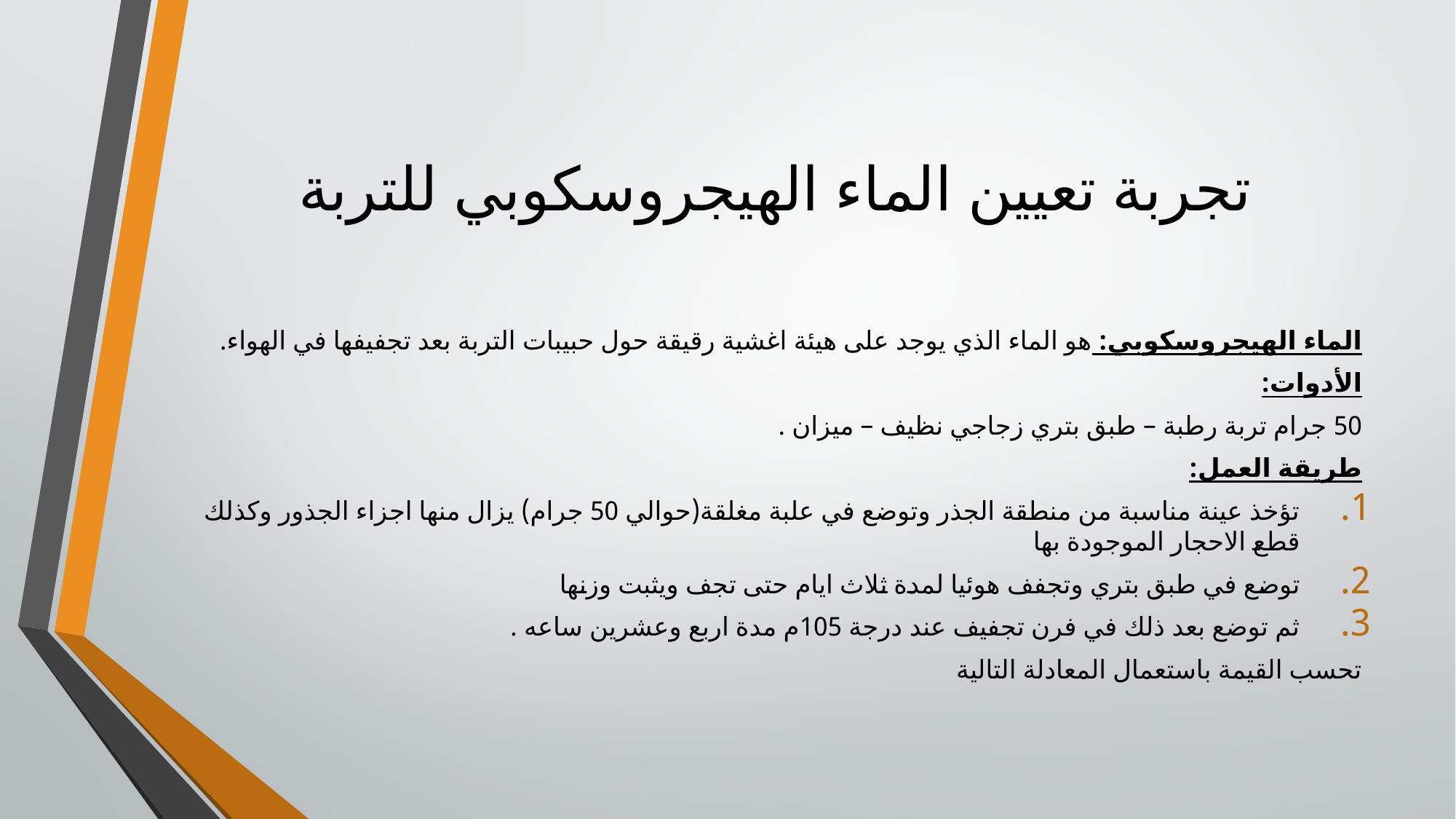

# تجربة تعيين الماء الهيجروسكوبي للتربة
الماء الهيجروسكوبي: هو الماء الذي يوجد على هيئة اغشية رقيقة حول حبيبات التربة بعد تجفيفها في الهواء.
الأدوات:
50 جرام تربة رطبة – طبق بتري زجاجي نظيف – ميزان .
طريقة العمل:
تؤخذ عينة مناسبة من منطقة الجذر وتوضع في علبة مغلقة(حوالي 50 جرام) يزال منها اجزاء الجذور وكذلك قطع الاحجار الموجودة بها
توضع في طبق بتري وتجفف هوئيا لمدة ثلاث ايام حتى تجف ويثبت وزنها
ثم توضع بعد ذلك في فرن تجفيف عند درجة 105م مدة اربع وعشرين ساعه .
تحسب القيمة باستعمال المعادلة التالية